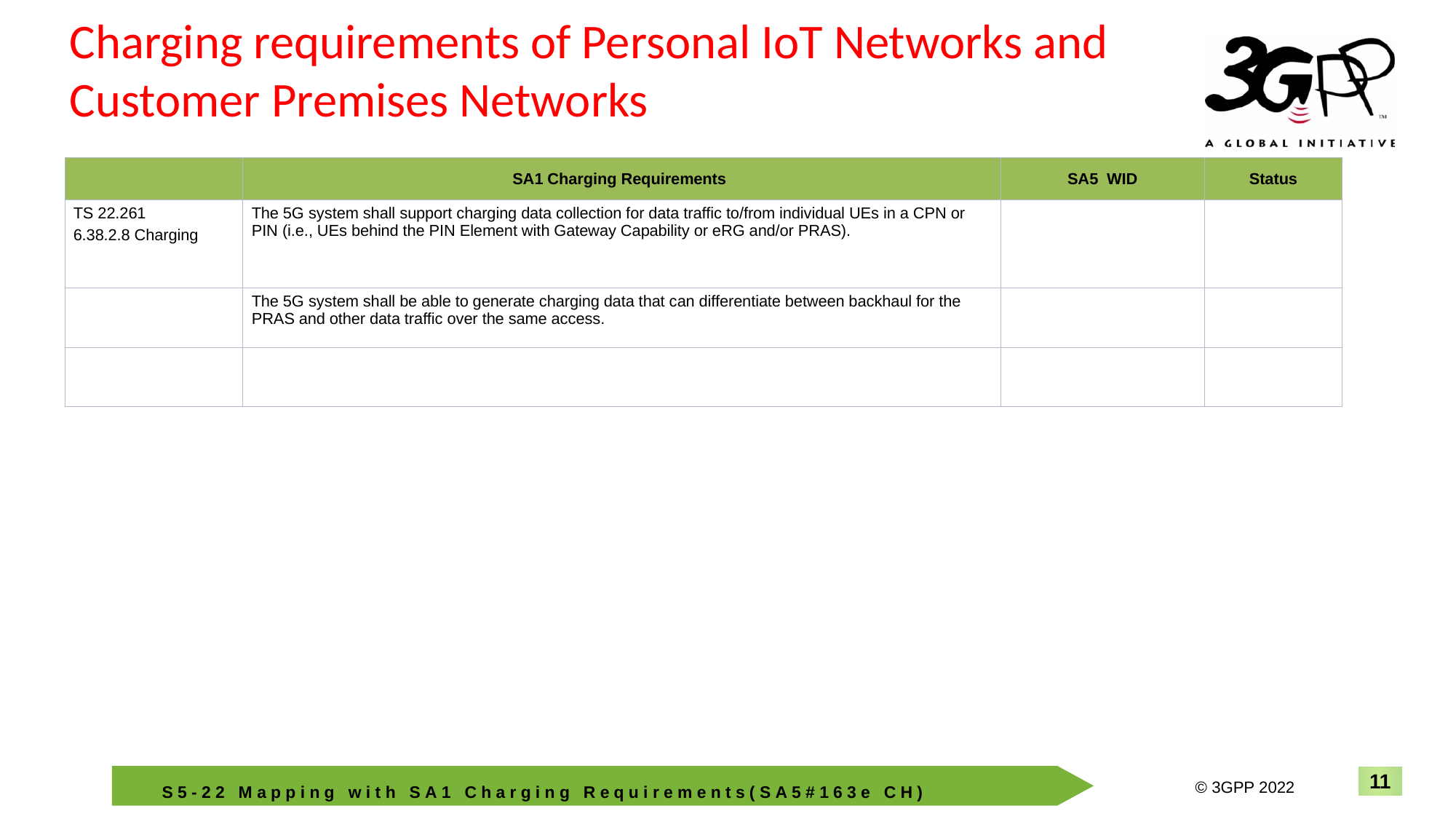

# Charging requirements of Personal IoT Networks and Customer Premises Networks
|  | SA1 Charging Requirements | SA5 WID | Status |
| --- | --- | --- | --- |
| TS 22.261 6.38.2.8 Charging | The 5G system shall support charging data collection for data traffic to/from individual UEs in a CPN or PIN (i.e., UEs behind the PIN Element with Gateway Capability or eRG and/or PRAS). |  |  |
|  | The 5G system shall be able to generate charging data that can differentiate between backhaul for the PRAS and other data traffic over the same access. |  |  |
|  |  |  |  |